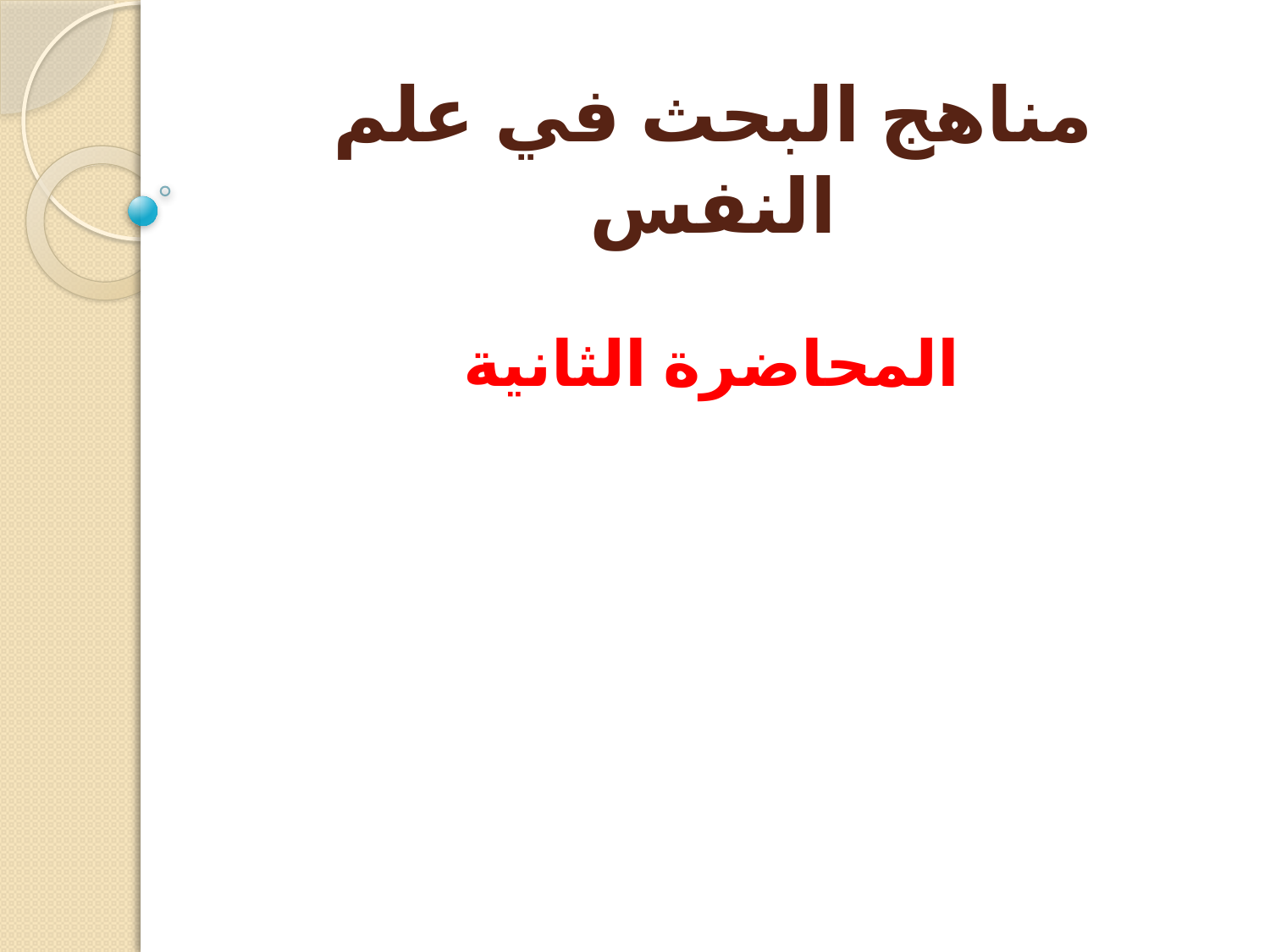

# مناهج البحث في علم النفس

المحاضرة الثانية